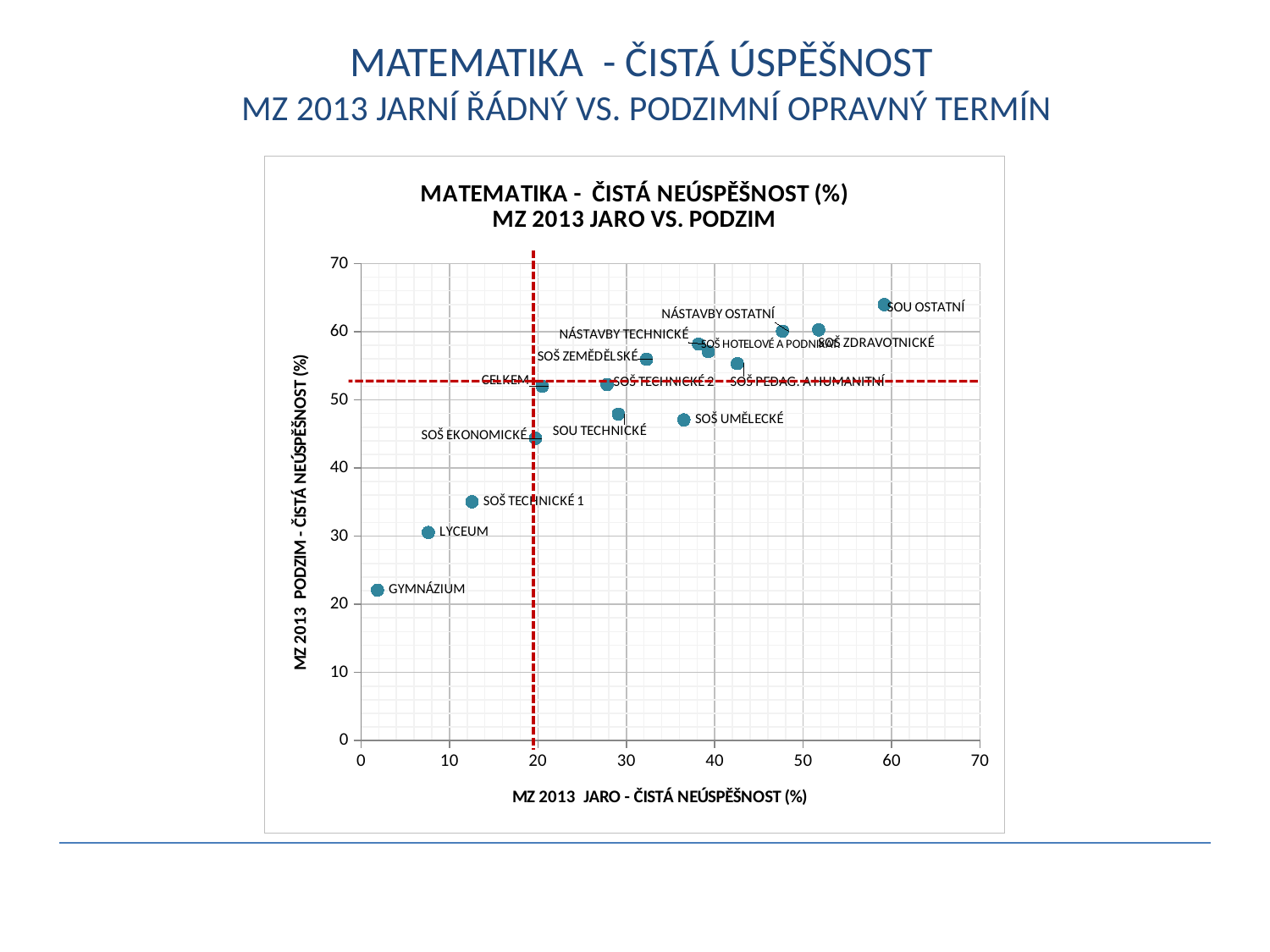

MATEMATIKA  - ČISTÁ ÚSPĚŠNOST
MZ 2013 JARNÍ ŘÁDNÝ VS. PODZIMNÍ OPRAVNÝ TERMÍN

### Chart: MATEMATIKA -  ČISTÁ NEÚSPĚŠNOST (%)
MZ 2013 JARO VS. PODZIM

| Category | 2013p - OPRAVNÝ TERMÍN |
|---|---|